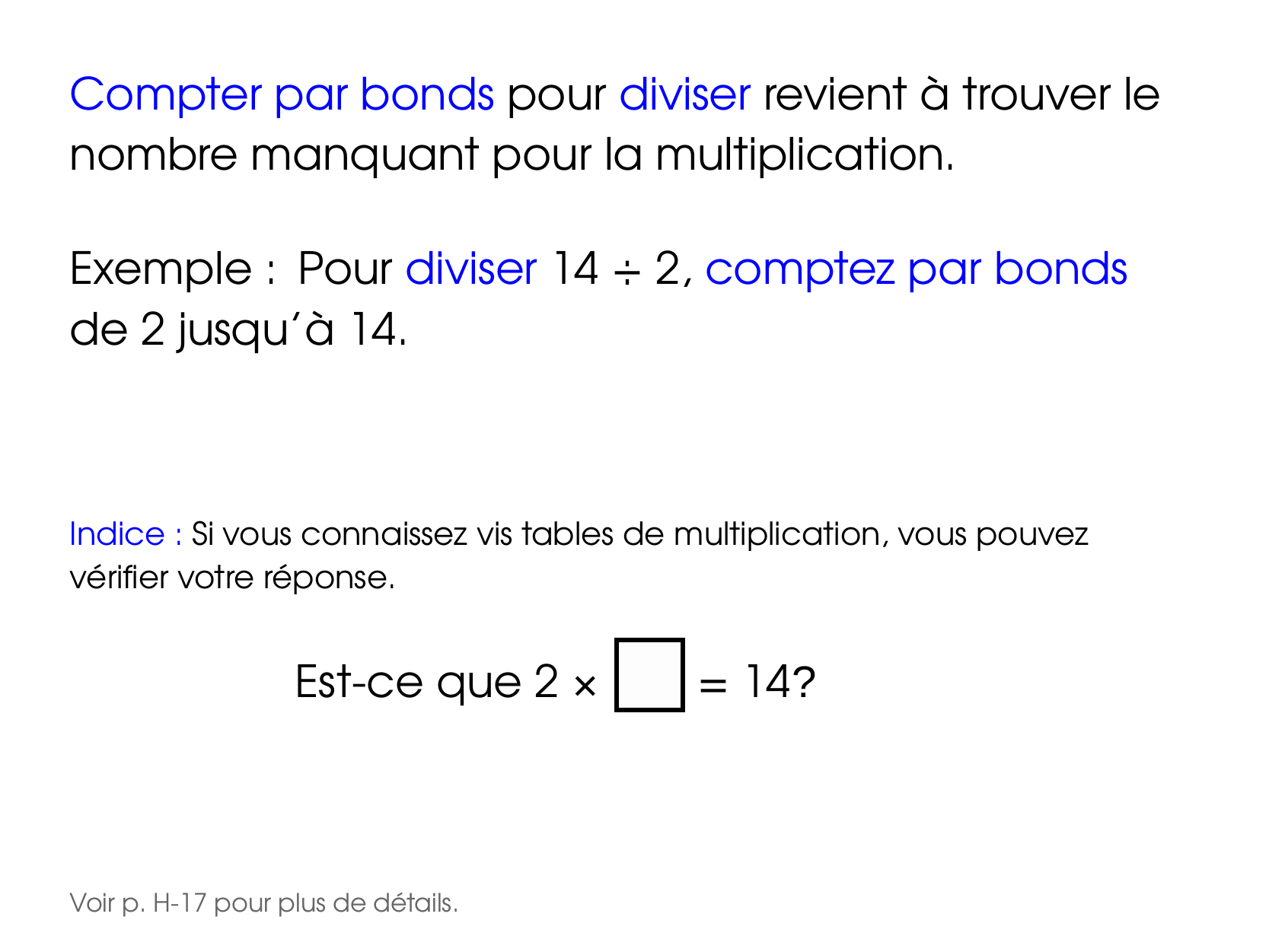

Compter par bonds pour diviser revient à trouver le nombre manquant pour la multiplication.
Exemple :	Pour diviser 14 ÷ 2, comptez par bonds de 2 jusqu’à 14.
Indice : Si vous connaissez vis tables de multiplication, vous pouvez vérifier votre réponse.
Est-ce que 2 ×        = 14?

Voir p. H-17 pour plus de détails.